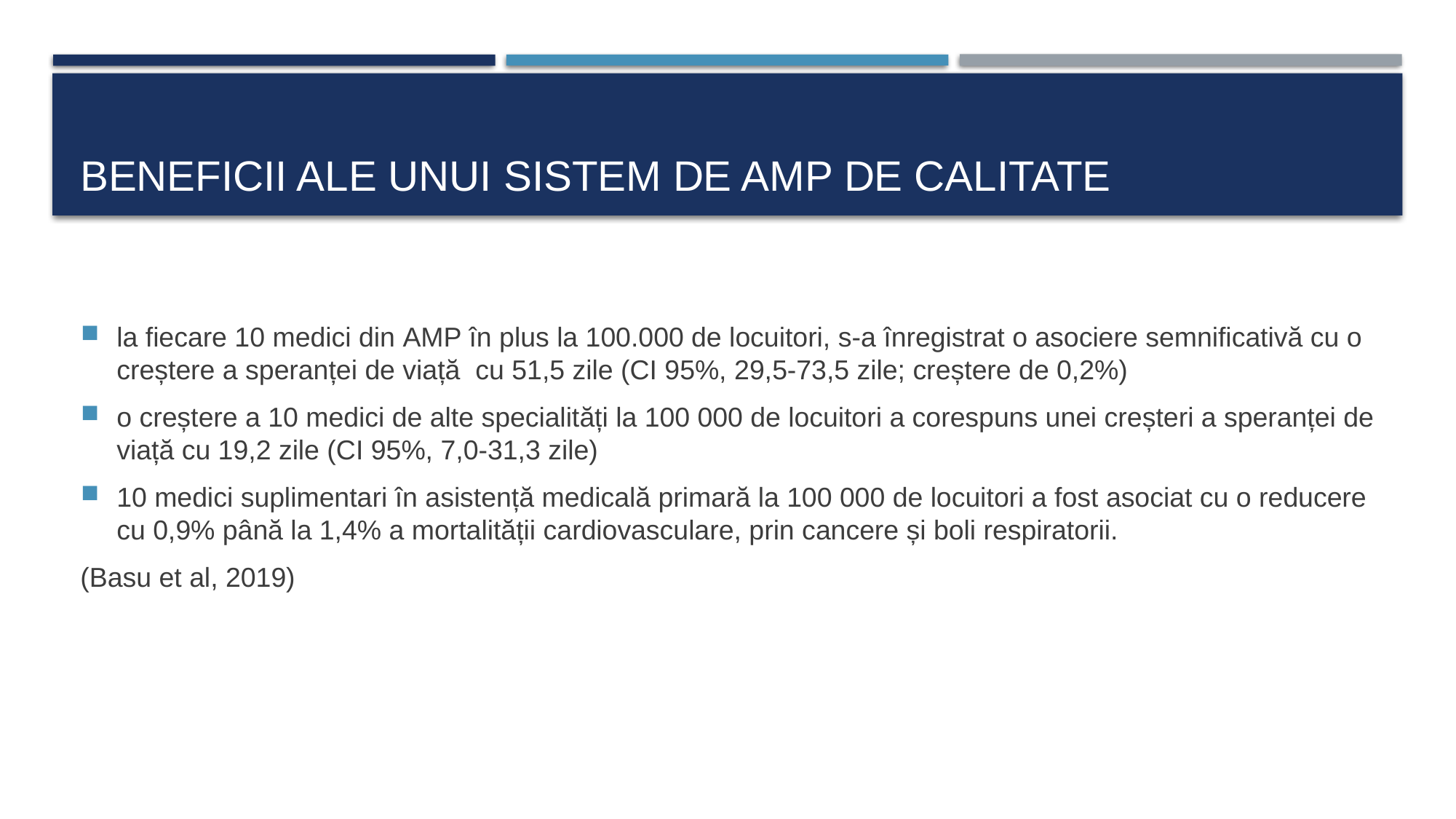

# Beneficii ale unui sistem de amp de calitate
la fiecare 10 medici din AMP în plus la 100.000 de locuitori, s-a înregistrat o asociere semnificativă cu o creștere a speranței de viață  cu 51,5 zile (CI 95%, 29,5-73,5 zile; creștere de 0,2%)
o creștere a 10 medici de alte specialități la 100 000 de locuitori a corespuns unei creșteri a speranței de viață cu 19,2 zile (CI 95%, 7,0-31,3 zile)
10 medici suplimentari în asistență medicală primară la 100 000 de locuitori a fost asociat cu o reducere cu 0,9% până la 1,4% a mortalității cardiovasculare, prin cancere și boli respiratorii.
(Basu et al, 2019)